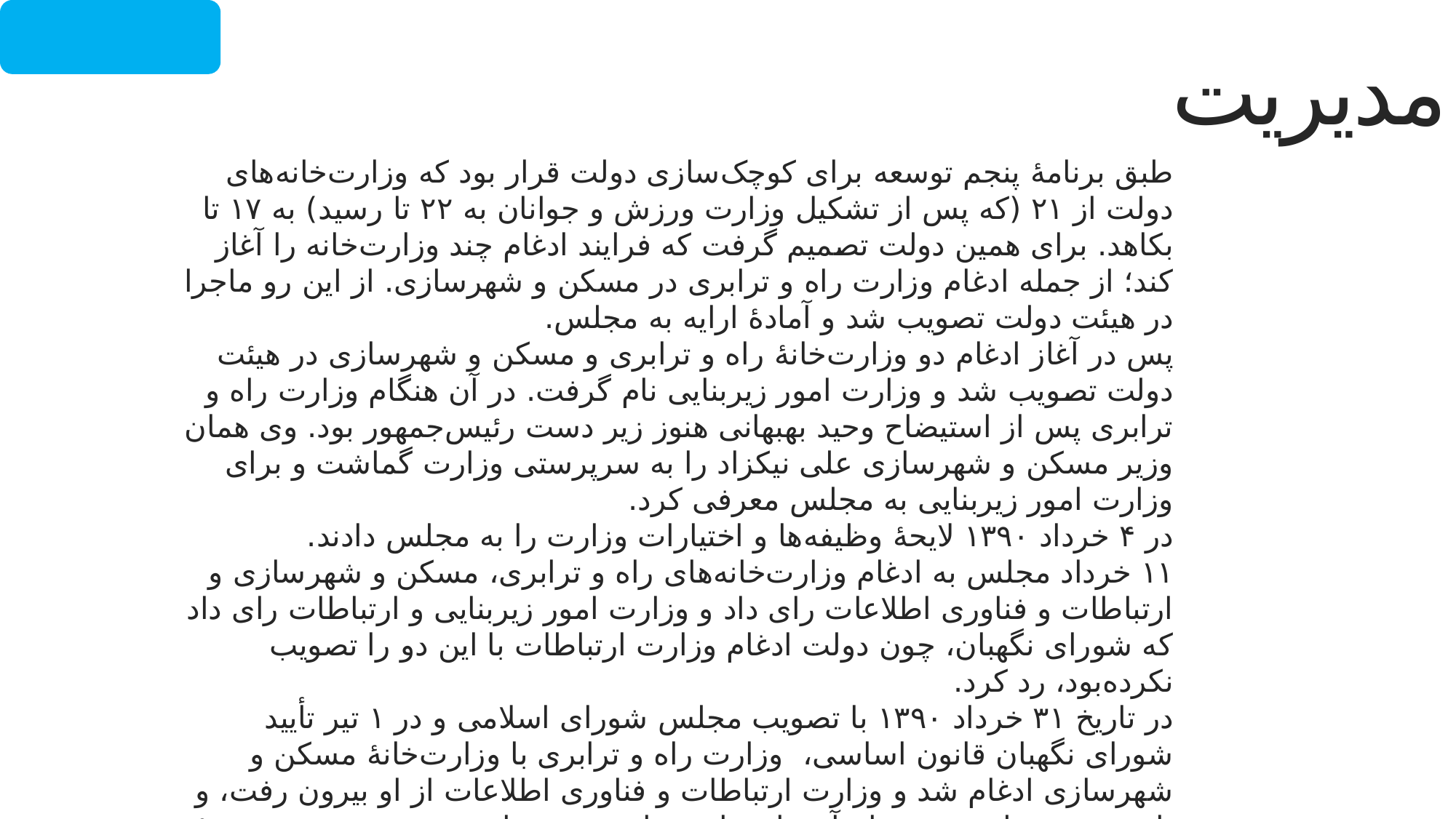

مدیریت
06
طبق برنامهٔ پنجم توسعه برای کوچک‌سازی دولت قرار بود که وزارت‌خانه‌های دولت از ۲۱ (که پس از تشکیل وزارت ورزش و جوانان به ۲۲ تا رسید) به ۱۷ تا بکاهد. برای همین دولت تصمیم گرفت که فرایند ادغام چند وزارت‌خانه را آغاز کند؛ از جمله ادغام وزارت راه و ترابری در مسکن و شهرسازی. از این رو ماجرا در هیئت دولت تصویب شد و آمادهٔ ارایه به مجلس.
پس در آغاز ادغام دو وزارت‌خانهٔ راه و ترابری و مسکن و شهرسازی در هیئت دولت تصویب شد و وزارت امور زیربنایی نام گرفت. در آن هنگام وزارت راه و ترابری پس از استیضاح وحید بهبهانی هنوز زیر دست رئیس‌جمهور بود. وی همان وزیر مسکن و شهرسازی علی نیکزاد را به سرپرستی وزارت گماشت و برای وزارت امور زیربنایی به مجلس معرفی کرد.
در ۴ خرداد ۱۳۹۰ لایحهٔ وظیفه‌ها و اختیارات وزارت را به مجلس دادند.
۱۱ خرداد مجلس به ادغام وزارت‌خانه‌های راه و ترابری، مسکن و شهرسازی و ارتباطات و فناوری اطلاعات رای داد و وزارت امور زیربنایی و ارتباطات رای داد که شورای نگهبان، چون دولت ادغام وزارت ارتباطات با این دو را تصویب نکرده‌بود، رد کرد.
در تاریخ ۳۱ خرداد ۱۳۹۰ با تصویب مجلس شورای اسلامی و در ۱ تیر تأیید شورای نگهبان قانون اساسی،  وزارت راه و ترابری با وزارت‌خانهٔ مسکن و شهرسازی ادغام شد و وزارت ارتباطات و فناوری اطلاعات از او بیرون رفت، و با تصویب مجلس تغییر نام آن را، وزارت راه و شهرسازی درست شد. پس همهٔ وظیفه‌های دو وزارت‌خانه و وزیرهایشان به وزارت نوین و وزیر او رسید.